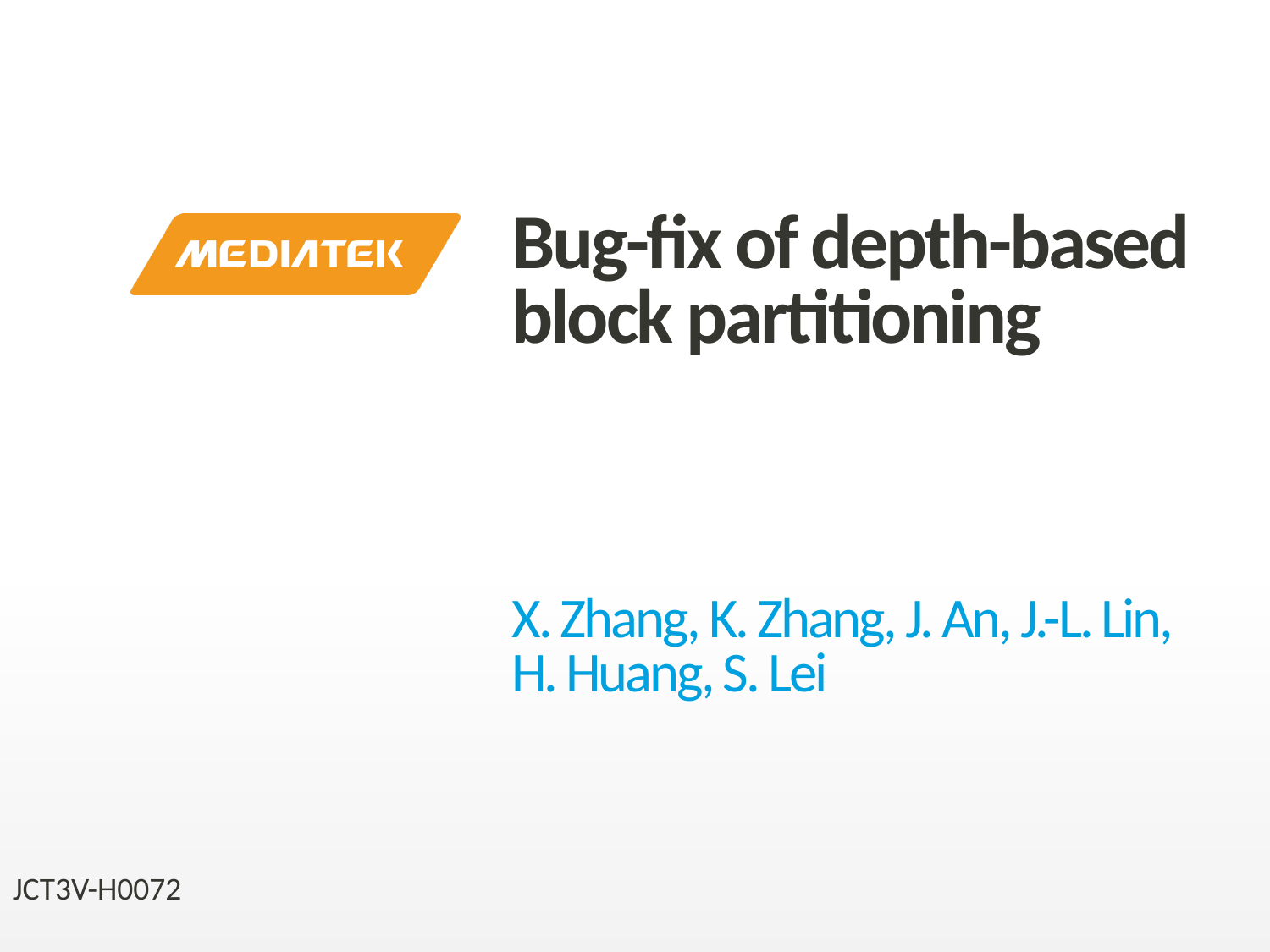

# Bug-fix of depth-based block partitioning
X. Zhang, K. Zhang, J. An, J.-L. Lin, H. Huang, S. Lei
JCT3V-H0072